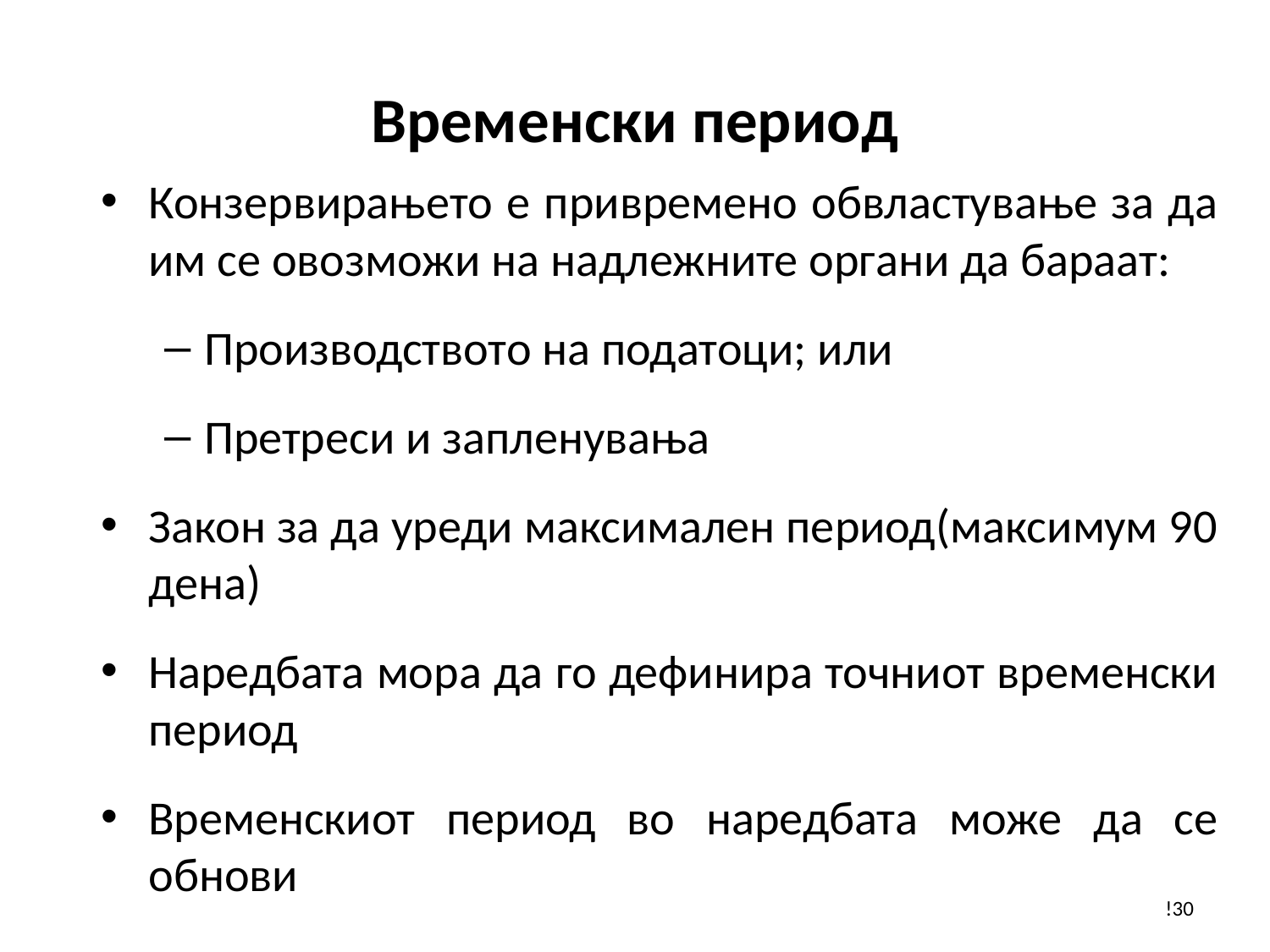

# Временски период
Конзервирањето е привремено обвластување за да им се овозможи на надлежните органи да бараат:
Производството на податоци; или
Претреси и запленувања
Закон за да уреди максимален период(максимум 90 дена)
Наредбата мора да го дефинира точниот временски период
Временскиот период во наредбата може да се обнови
!30